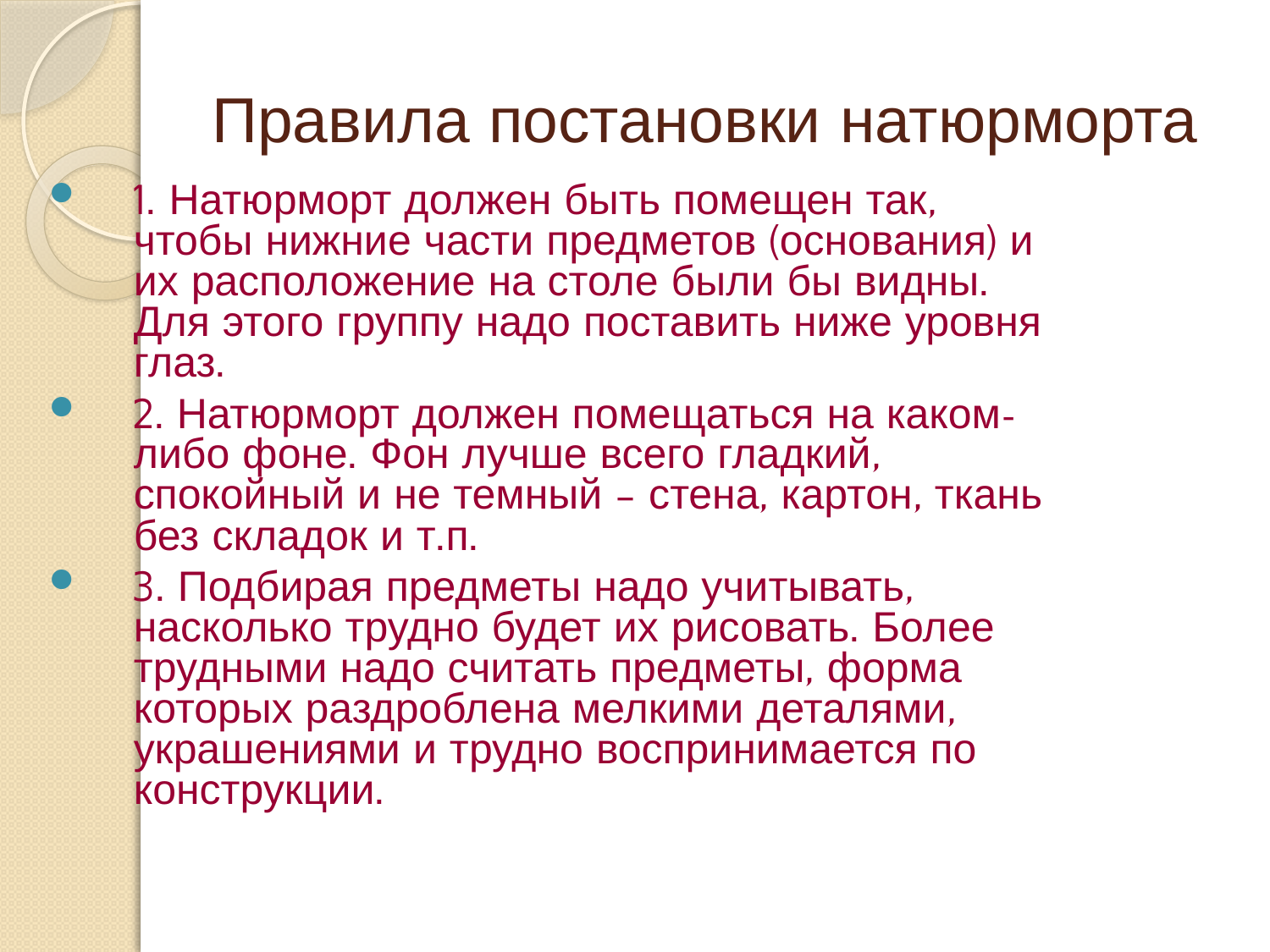

# Правила постановки натюрморта
1. Натюрморт должен быть помещен так, чтобы нижние части предметов (основания) и их расположение на столе были бы видны. Для этого группу надо поставить ниже уровня глаз.
2. Натюрморт должен помещаться на каком-либо фоне. Фон лучше всего гладкий, спокойный и не темный – стена, картон, ткань без складок и т.п.
3. Подбирая предметы надо учитывать, насколько трудно будет их рисовать. Более трудными надо считать предметы, форма которых раздроблена мелкими деталями, украшениями и трудно воспринимается по конструкции.